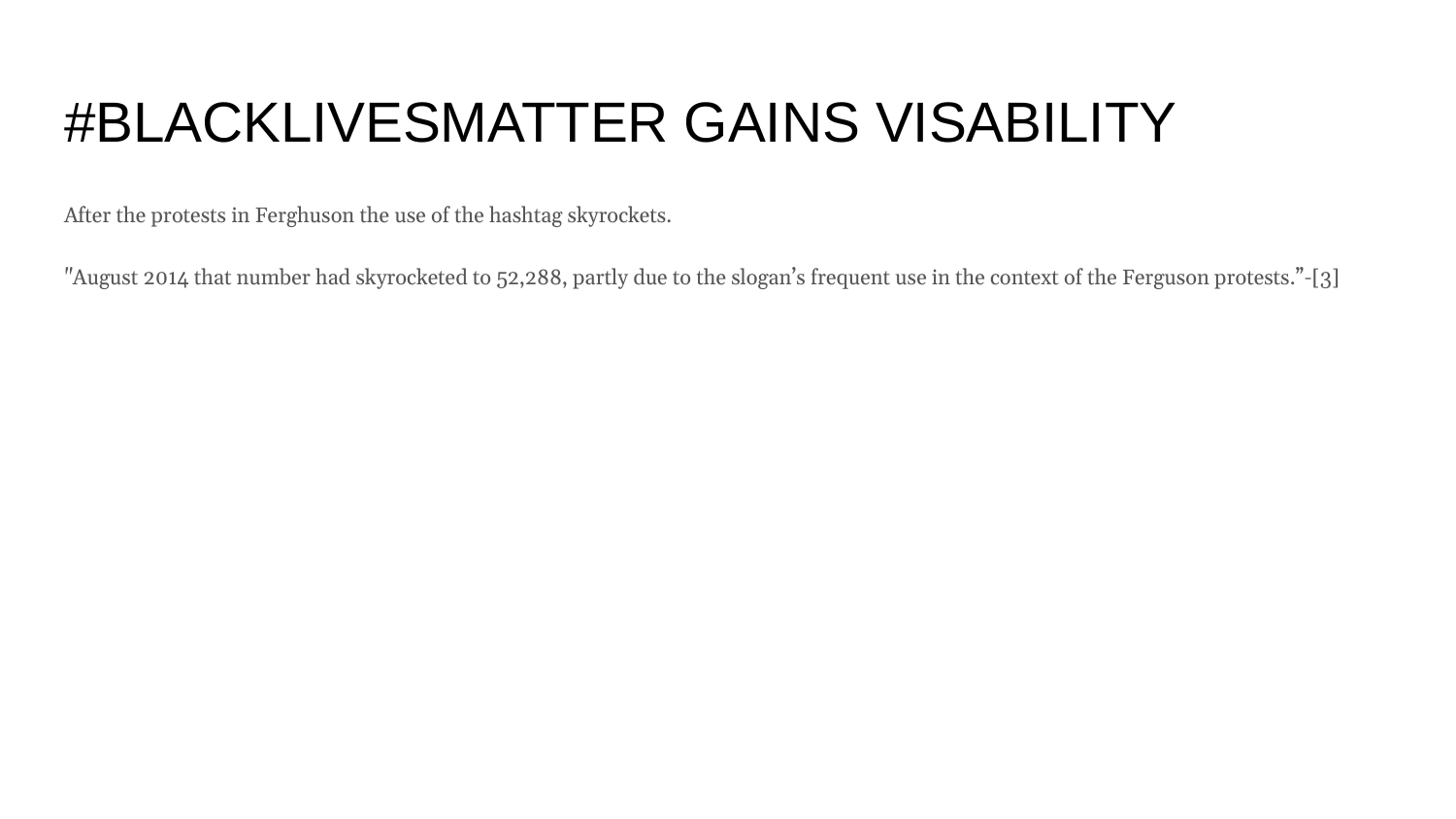

# #BLACKLIVESMATTER GAINS VISABILITY
After the protests in Ferghuson the use of the hashtag skyrockets.
"August 2014 that number had skyrocketed to 52,288, partly due to the slogan’s frequent use in the context of the Ferguson protests.”-[3]